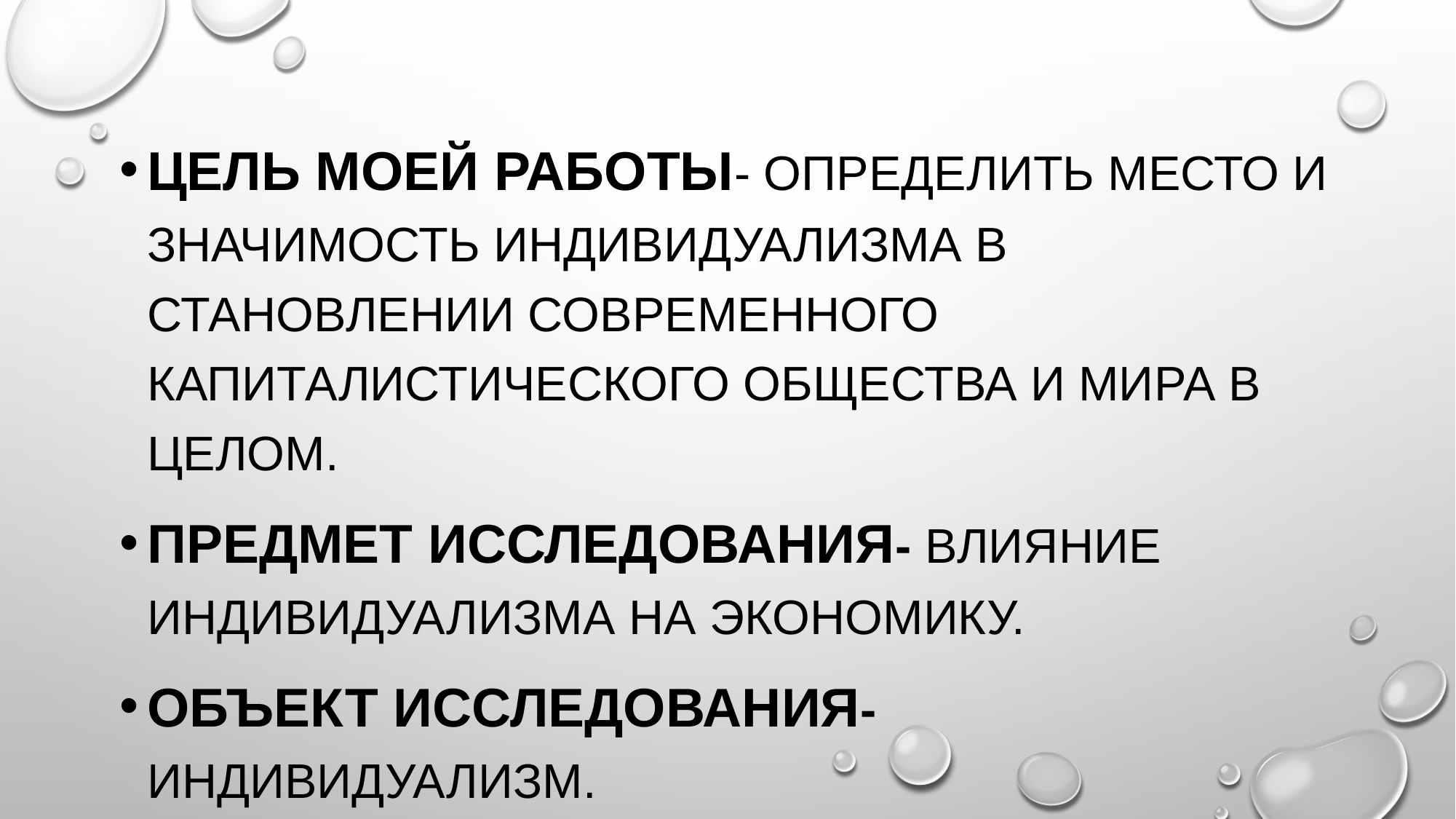

#
Цель моей работы- определить место и значимость индивидуализма в становлении современного капиталистического общества и мира в целом.
Предмет исследования- влияние индивидуализма на экономику.
Объект исследования- индивидуализм.